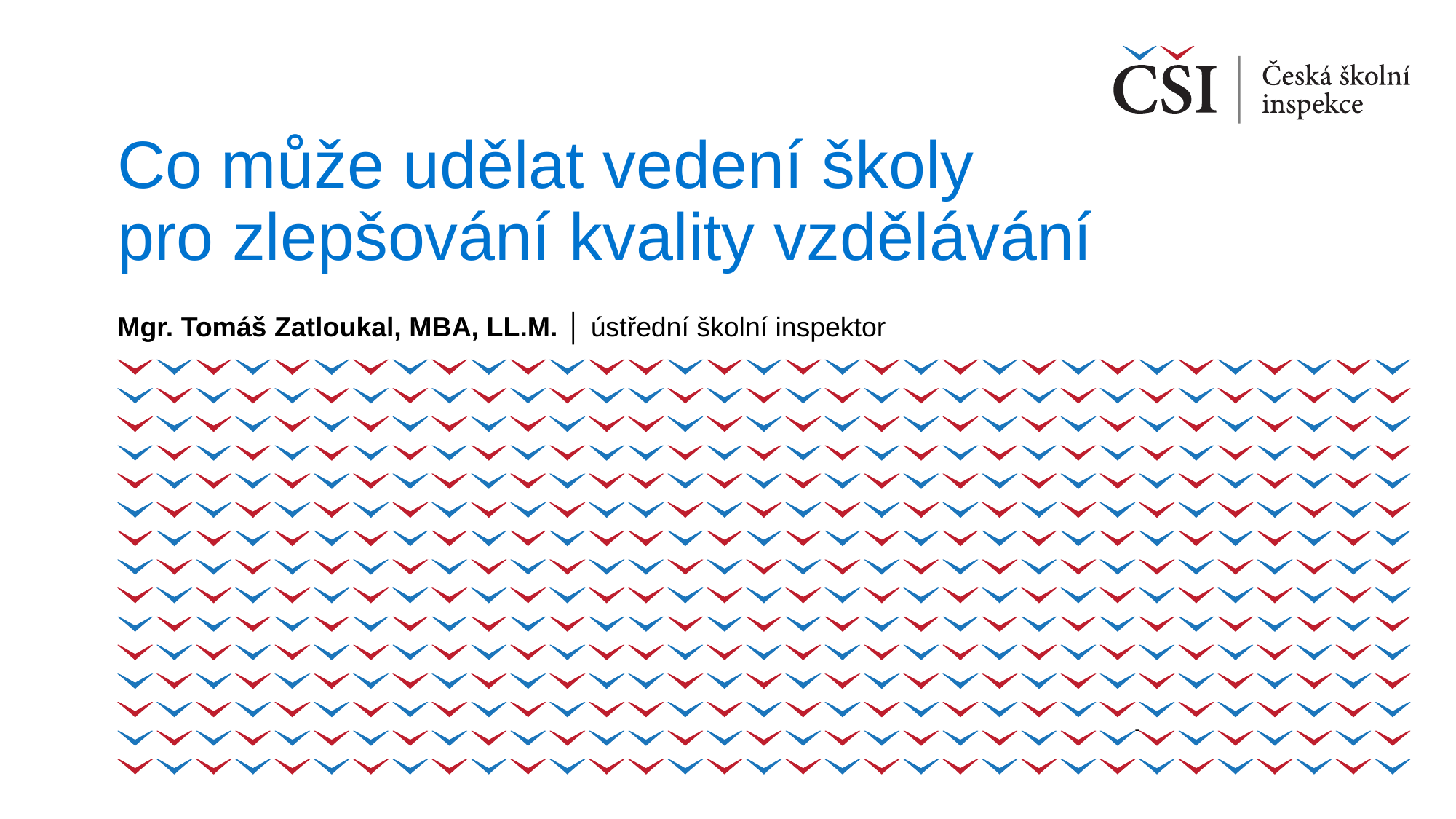

# Co může udělat vedení školy pro zlepšování kvality vzdělávání
Mgr. Tomáš Zatloukal, MBA, LL.M. │ ústřední školní inspektor